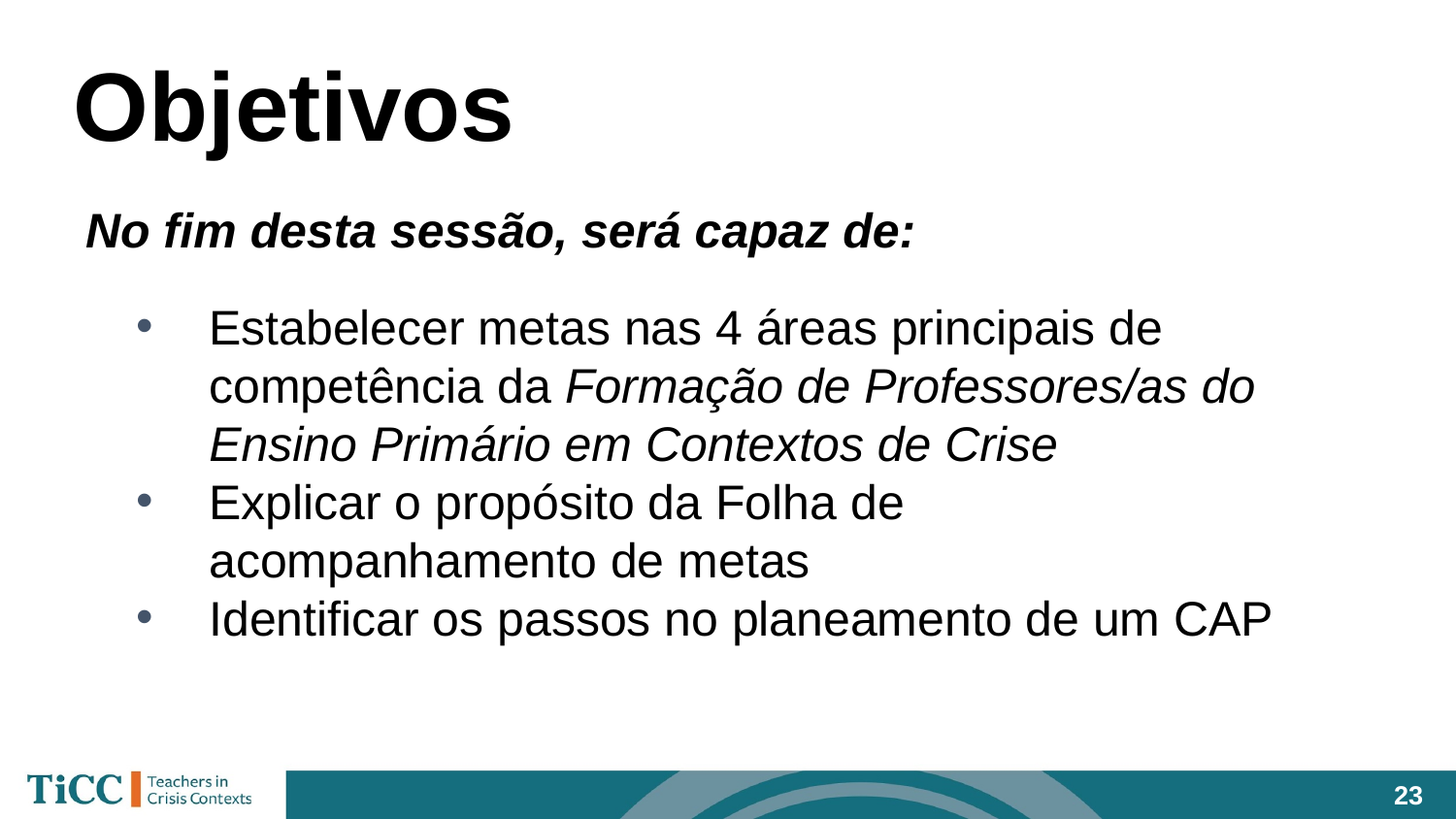

# Objetivos
No fim desta sessão, será capaz de:
Estabelecer metas nas 4 áreas principais de competência da Formação de Professores/as do Ensino Primário em Contextos de Crise
Explicar o propósito da Folha de
acompanhamento de metas
Identificar os passos no planeamento de um CAP
23